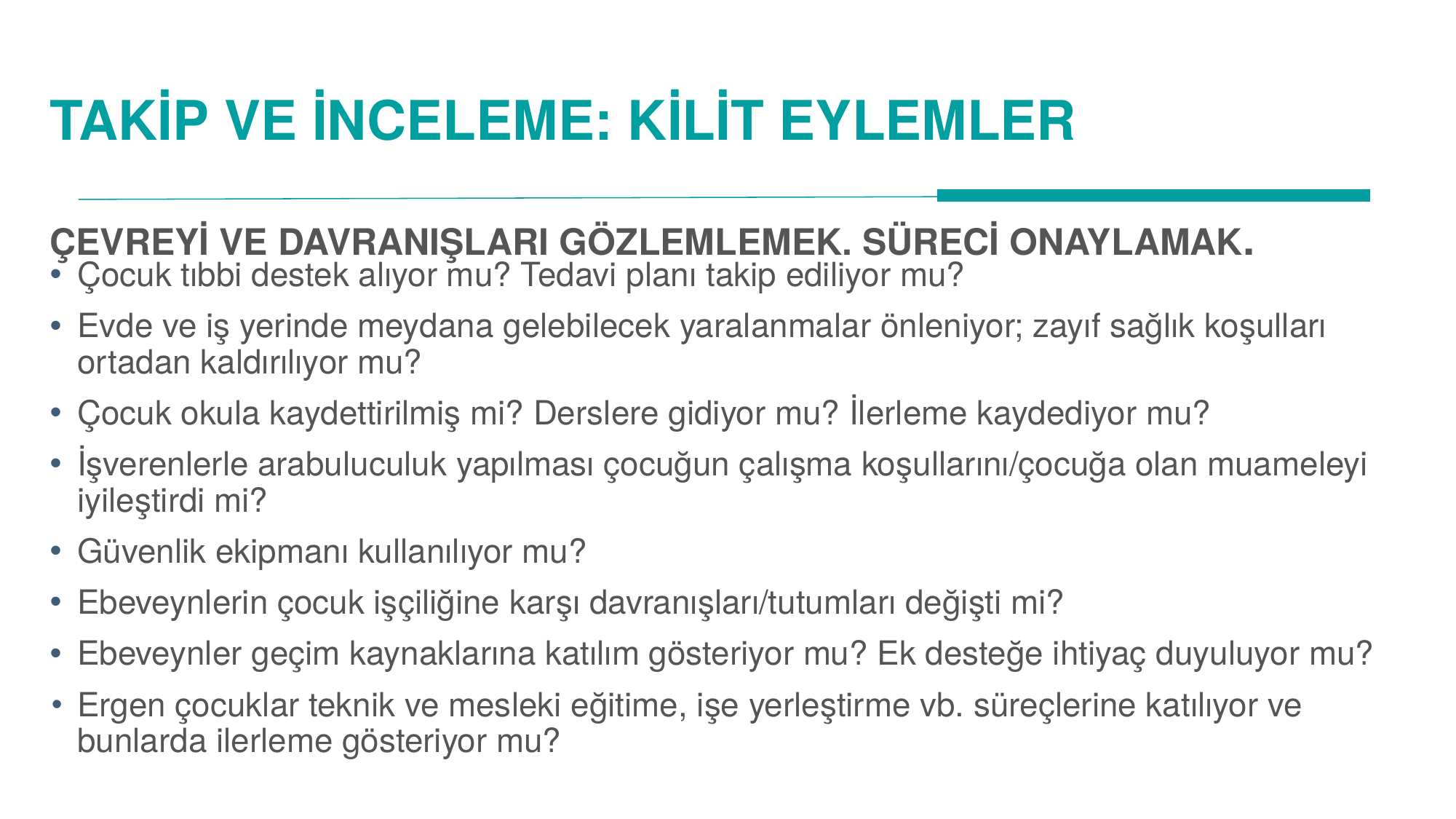

# TAKİP VE İNCELEME: KİLİT EYLEMLER
ÇEVREYİ VE DAVRANIŞLARI GÖZLEMLEMEK. SÜRECİ ONAYLAMAK.
Çocuk tıbbi destek alıyor mu? Tedavi planı takip ediliyor mu?
Evde ve iş yerinde meydana gelebilecek yaralanmalar önleniyor; zayıf sağlık koşulları ortadan kaldırılıyor mu?
Çocuk okula kaydettirilmiş mi? Derslere gidiyor mu? İlerleme kaydediyor mu?
İşverenlerle arabuluculuk yapılması çocuğun çalışma koşullarını/çocuğa olan muameleyi iyileştirdi mi?
Güvenlik ekipmanı kullanılıyor mu?
Ebeveynlerin çocuk işçiliğine karşı davranışları/tutumları değişti mi?
Ebeveynler geçim kaynaklarına katılım gösteriyor mu? Ek desteğe ihtiyaç duyuluyor mu?
Ergen çocuklar teknik ve mesleki eğitime, işe yerleştirme vb. süreçlerine katılıyor ve bunlarda ilerleme gösteriyor mu?